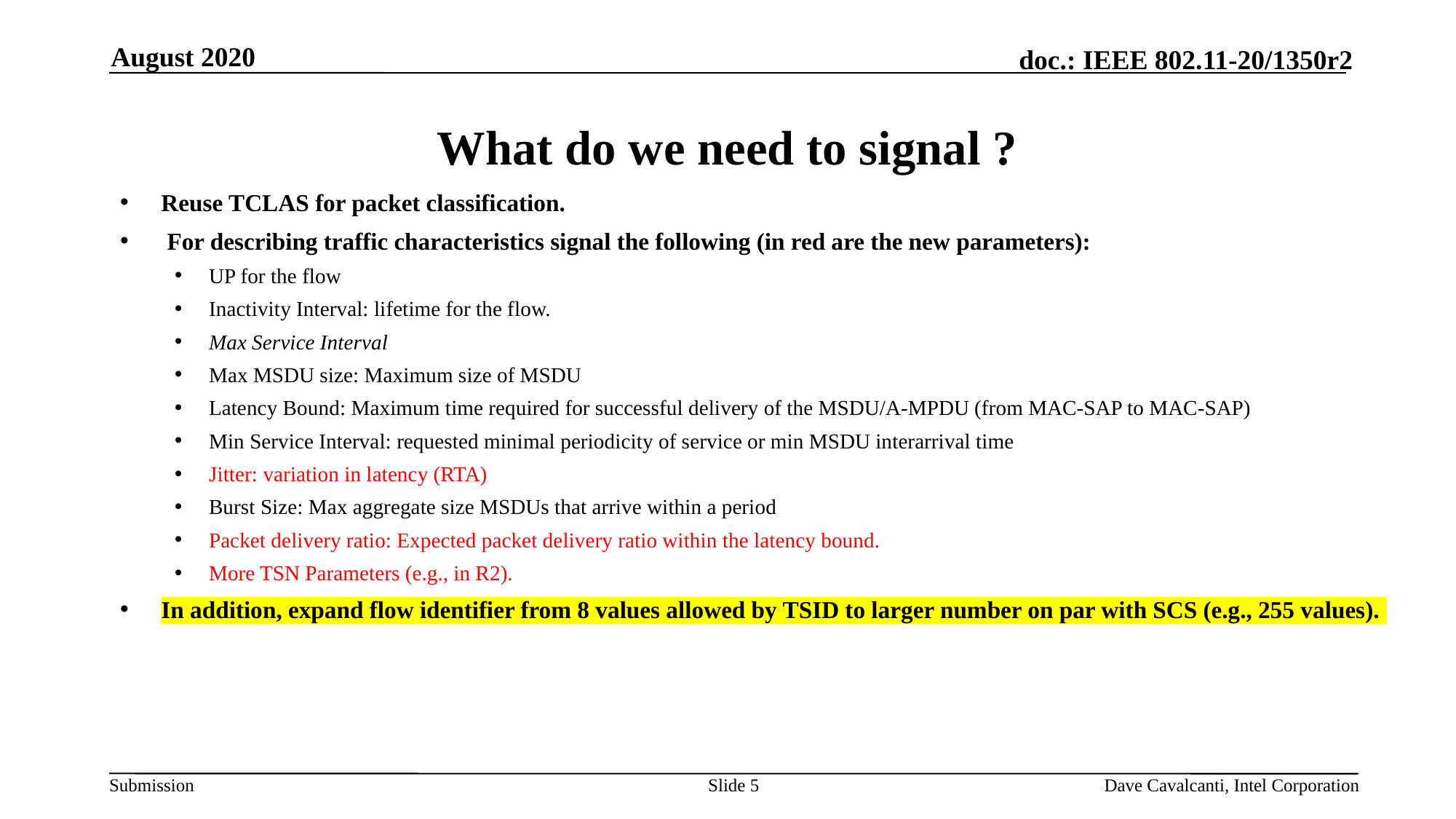

August 2020
# What do we need to signal ?
Reuse TCLAS for packet classification.
 For describing traffic characteristics signal the following (in red are the new parameters):
UP for the flow
Inactivity Interval: lifetime for the flow.
Max Service Interval
Max MSDU size: Maximum size of MSDU
Latency Bound: Maximum time required for successful delivery of the MSDU/A-MPDU (from MAC-SAP to MAC-SAP)
Min Service Interval: requested minimal periodicity of service or min MSDU interarrival time
Jitter: variation in latency (RTA)
Burst Size: Max aggregate size MSDUs that arrive within a period
Packet delivery ratio: Expected packet delivery ratio within the latency bound.
More TSN Parameters (e.g., in R2).
In addition, expand flow identifier from 8 values allowed by TSID to larger number on par with SCS (e.g., 255 values).
Slide 5
Dave Cavalcanti, Intel Corporation